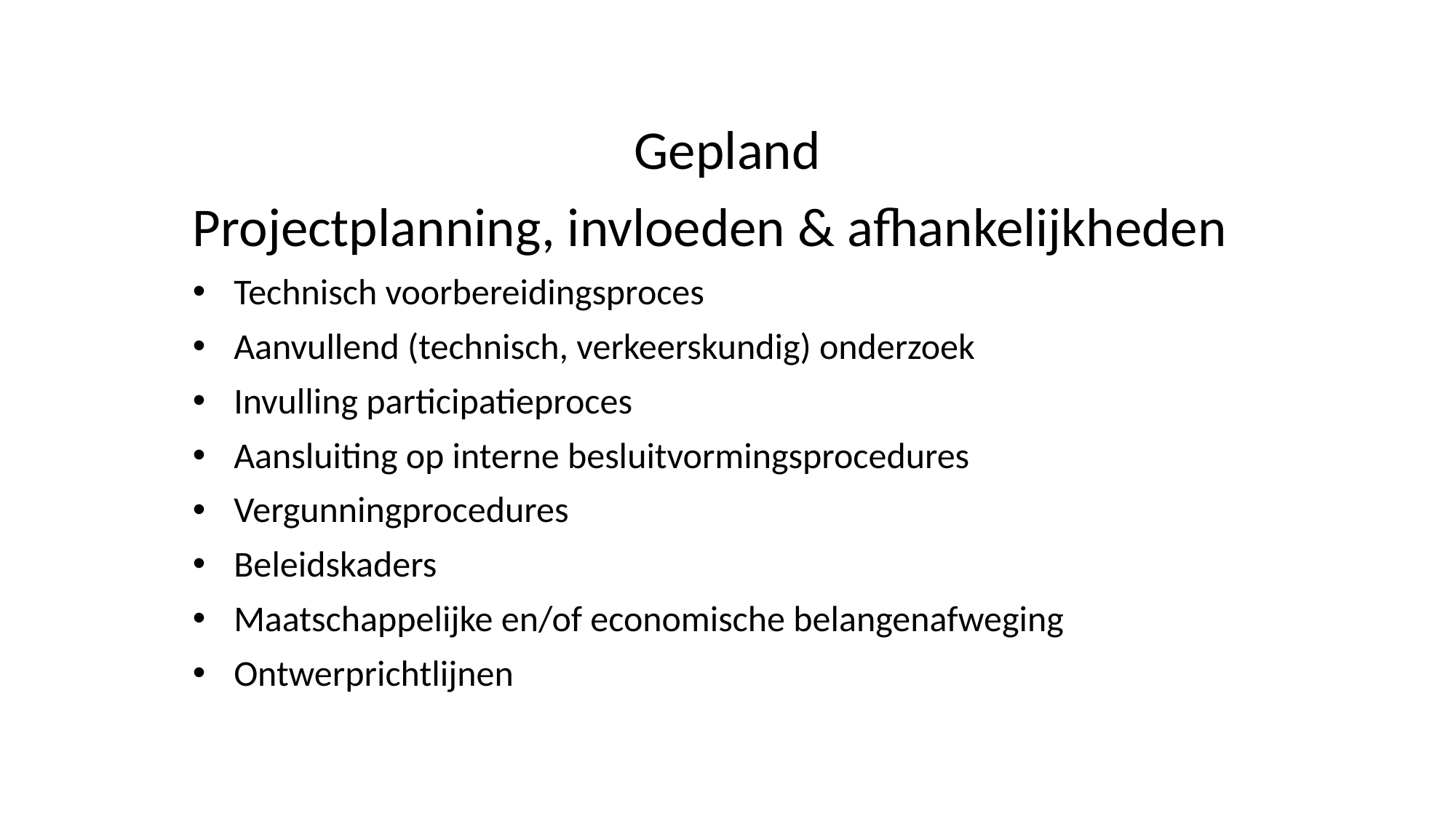

# Gepland
Projectplanning, invloeden & afhankelijkheden
Technisch voorbereidingsproces
Aanvullend (technisch, verkeerskundig) onderzoek
Invulling participatieproces
Aansluiting op interne besluitvormingsprocedures
Vergunningprocedures
Beleidskaders
Maatschappelijke en/of economische belangenafweging
Ontwerprichtlijnen